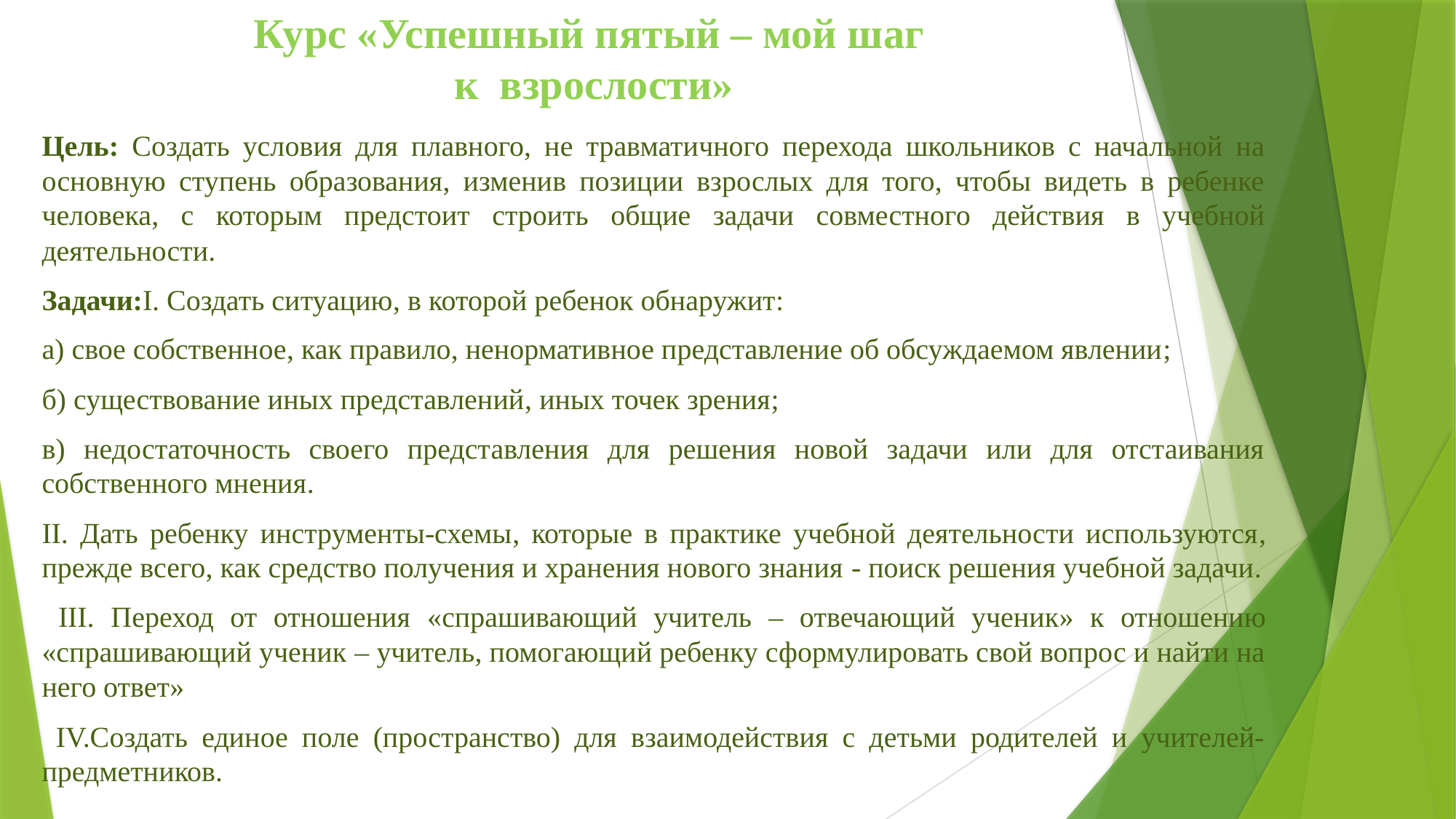

# Курс «Успешный пятый – мой шаг к  взрослости»
Цель: Создать условия для плавного, не травматичного перехода школьников с начальной на основную ступень образования, изменив позиции взрослых для того, чтобы видеть в ребенке человека, с которым предстоит строить общие задачи совместного действия в учебной деятельности.
Задачи:I. Создать ситуацию, в которой ребенок обнаружит:
а) свое собственное, как правило, ненормативное представление об обсуждаемом явлении;
б) существование иных представлений, иных точек зрения;
в) недостаточность своего представления для решения новой задачи или для отстаивания собственного мнения.
II. Дать ребенку инструменты-схемы, которые в практике учебной деятельности используются, прежде всего, как средство получения и хранения нового знания - поиск решения учебной задачи.
 III. Переход от отношения «спрашивающий учитель – отвечающий ученик» к отношению «спрашивающий ученик – учитель, помогающий ребенку сформулировать свой вопрос и найти на него ответ»
 IV.Создать единое поле (пространство) для взаимодействия с детьми родителей и учителей-предметников.